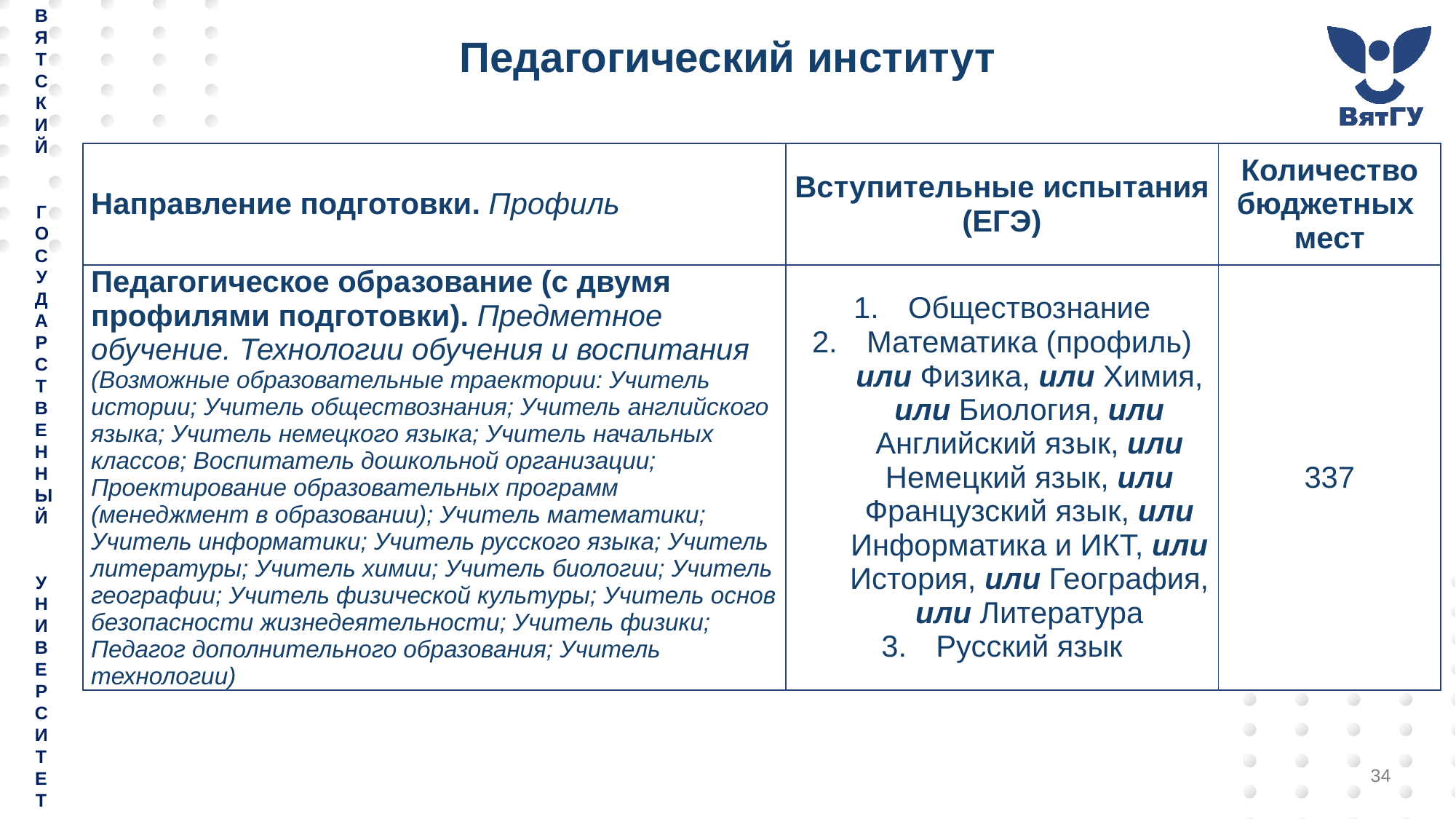

# Педагогический институт
| Направление подготовки. Профиль | Вступительные испытания (ЕГЭ) | Количество бюджетных мест |
| --- | --- | --- |
| Педагогическое образование (с двумя профилями подготовки). Предметное обучение. Технологии обучения и воспитания (Возможные образовательные траектории: Учитель истории; Учитель обществознания; Учитель английского языка; Учитель немецкого языка; Учитель начальных классов; Воспитатель дошкольной организации; Проектирование образовательных программ (менеджмент в образовании); Учитель математики; Учитель информатики; Учитель русского языка; Учитель литературы; Учитель химии; Учитель биологии; Учитель географии; Учитель физической культуры; Учитель основ безопасности жизнедеятельности; Учитель физики; Педагог дополнительного образования; Учитель технологии) | Обществознание Математика (профиль) или Физика, или Химия, или Биология, или Английский язык, или Немецкий язык, или Французский язык, или Информатика и ИКТ, или История, или География, или Литература Русский язык | 337 |
34